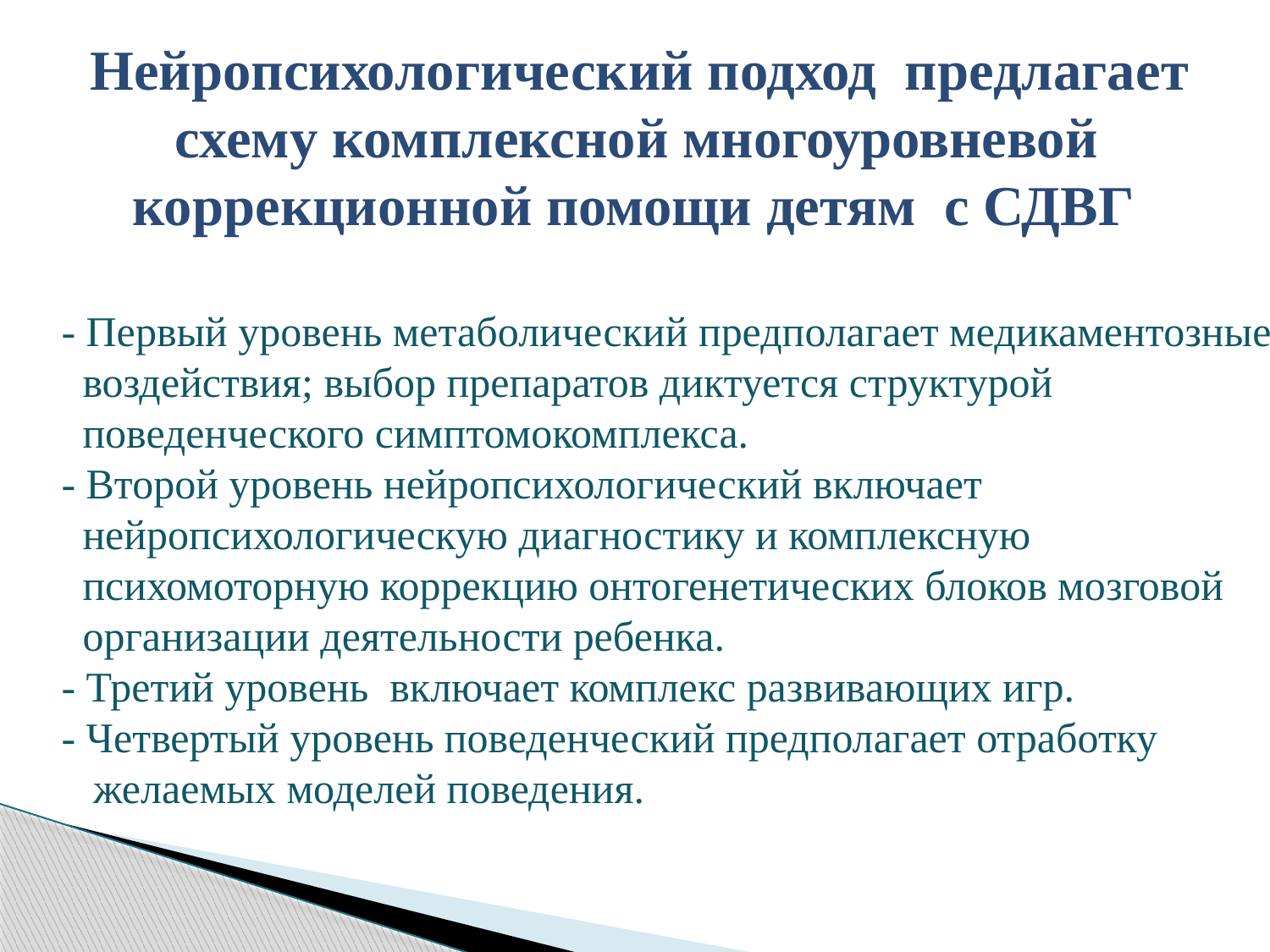

Нейропсихологический подход  предлагает
           схему комплексной многоуровневой
        коррекционной помощи детям  с СДВГ

    - Первый уровень метаболический предполагает медикаментозные
      воздействия; выбор препаратов диктуется структурой
      поведенческого симптомокомплекса.
    - Второй уровень нейропсихологический включает
      нейропсихологическую диагностику и комплексную
      психомоторную коррекцию онтогенетических блоков мозговой
      организации деятельности ребенка.
    - Третий уровень  включает комплекс развивающих игр.
    - Четвертый уровень поведенческий предполагает отработку
       желаемых моделей поведения.